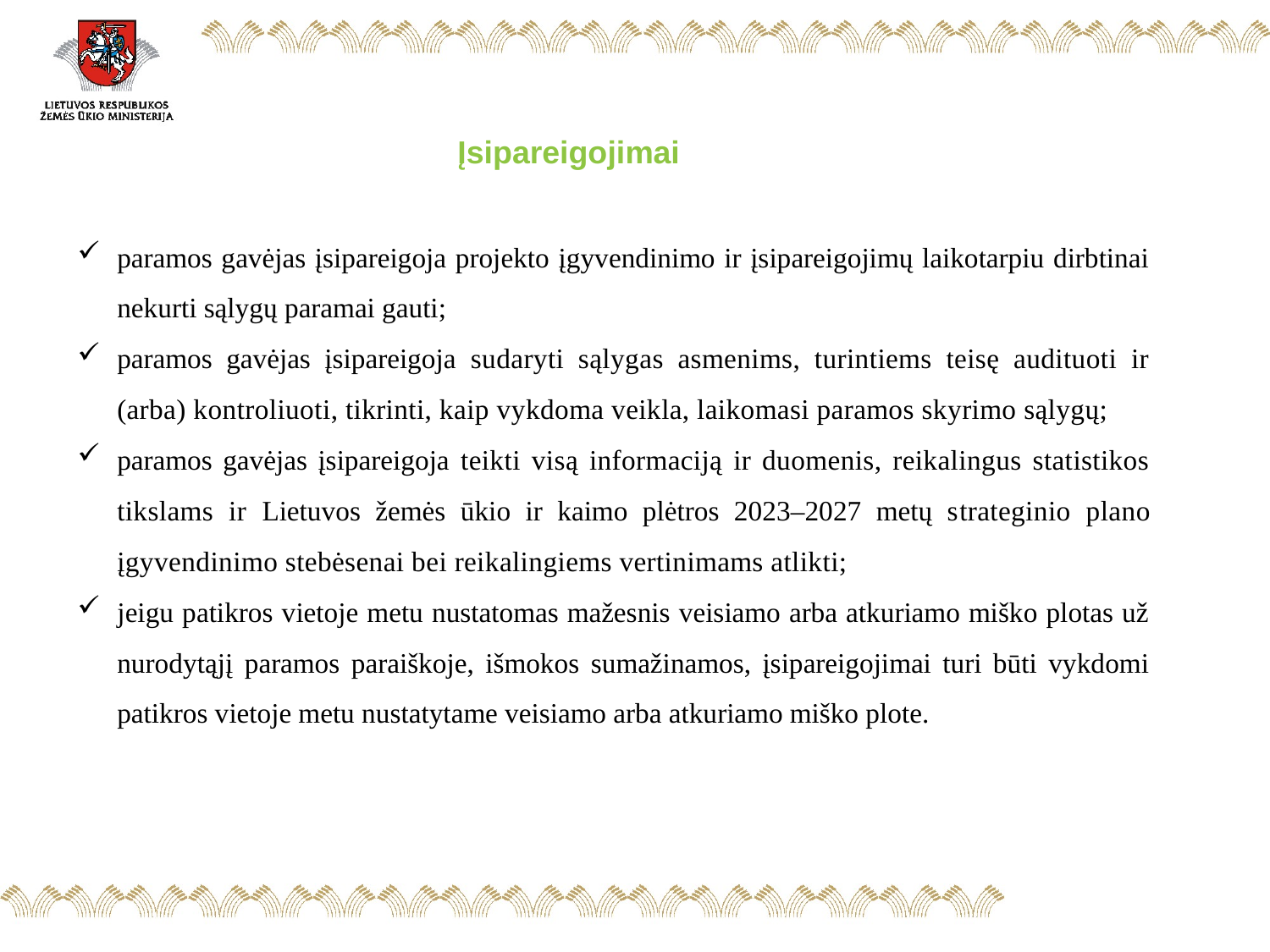

Įsipareigojimai
paramos gavėjas įsipareigoja projekto įgyvendinimo ir įsipareigojimų laikotarpiu dirbtinai nekurti sąlygų paramai gauti;
paramos gavėjas įsipareigoja sudaryti sąlygas asmenims, turintiems teisę audituoti ir (arba) kontroliuoti, tikrinti, kaip vykdoma veikla, laikomasi paramos skyrimo sąlygų;
paramos gavėjas įsipareigoja teikti visą informaciją ir duomenis, reikalingus statistikos tikslams ir Lietuvos žemės ūkio ir kaimo plėtros 2023–2027 metų strateginio plano įgyvendinimo stebėsenai bei reikalingiems vertinimams atlikti;
jeigu patikros vietoje metu nustatomas mažesnis veisiamo arba atkuriamo miško plotas už nurodytąjį paramos paraiškoje, išmokos sumažinamos, įsipareigojimai turi būti vykdomi patikros vietoje metu nustatytame veisiamo arba atkuriamo miško plote.